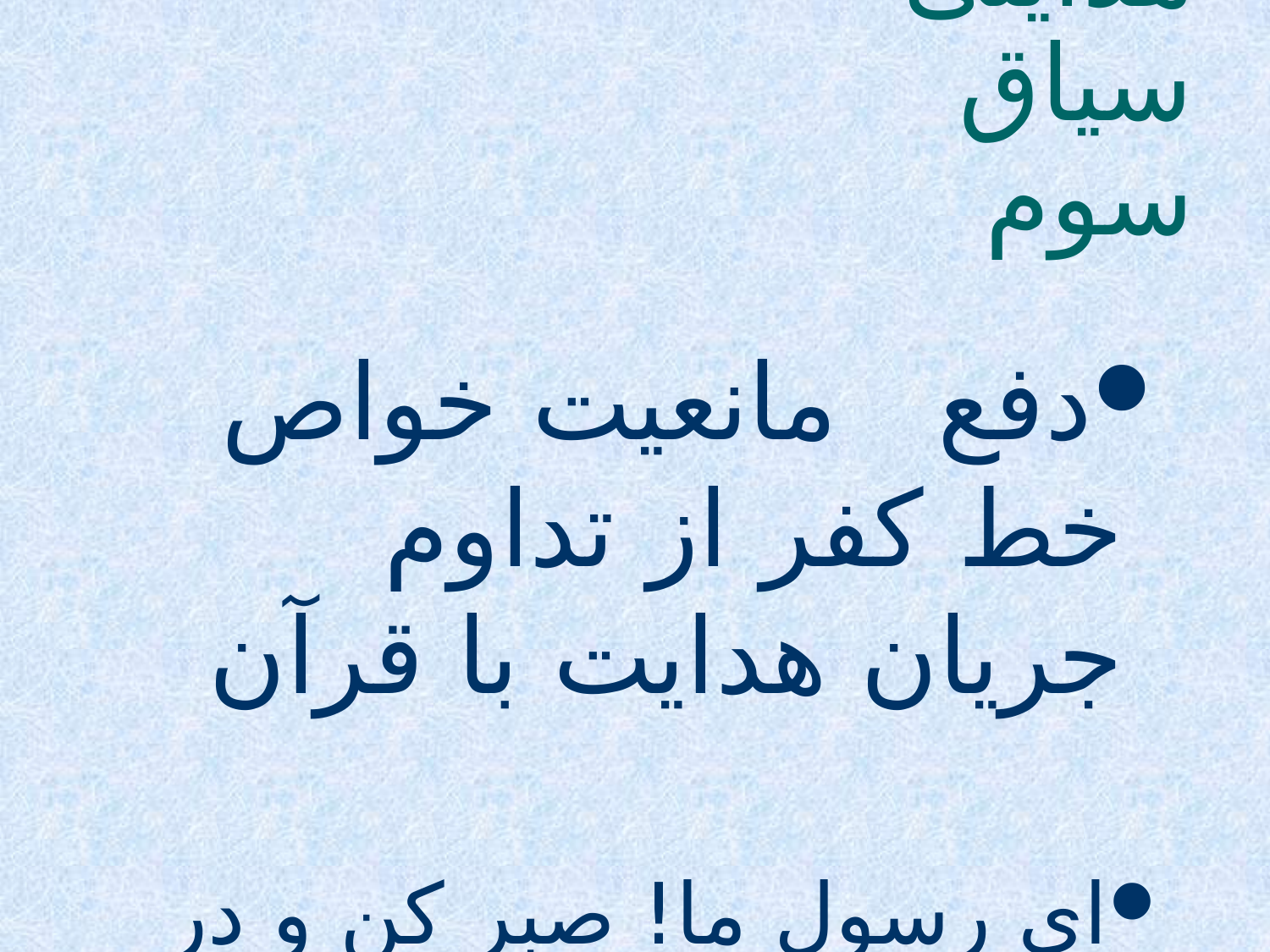

# جهت هدایتی سیاق سوم
دفع   مانعیت خواص خط کفر از تداوم جریان هدایت با قرآن
ای رسول ما! صبر کن و در برابر تلاش خواص کفر برای مانع شدن از تداوم جریان هدایت، با توکل بر خدا استقامت بورز